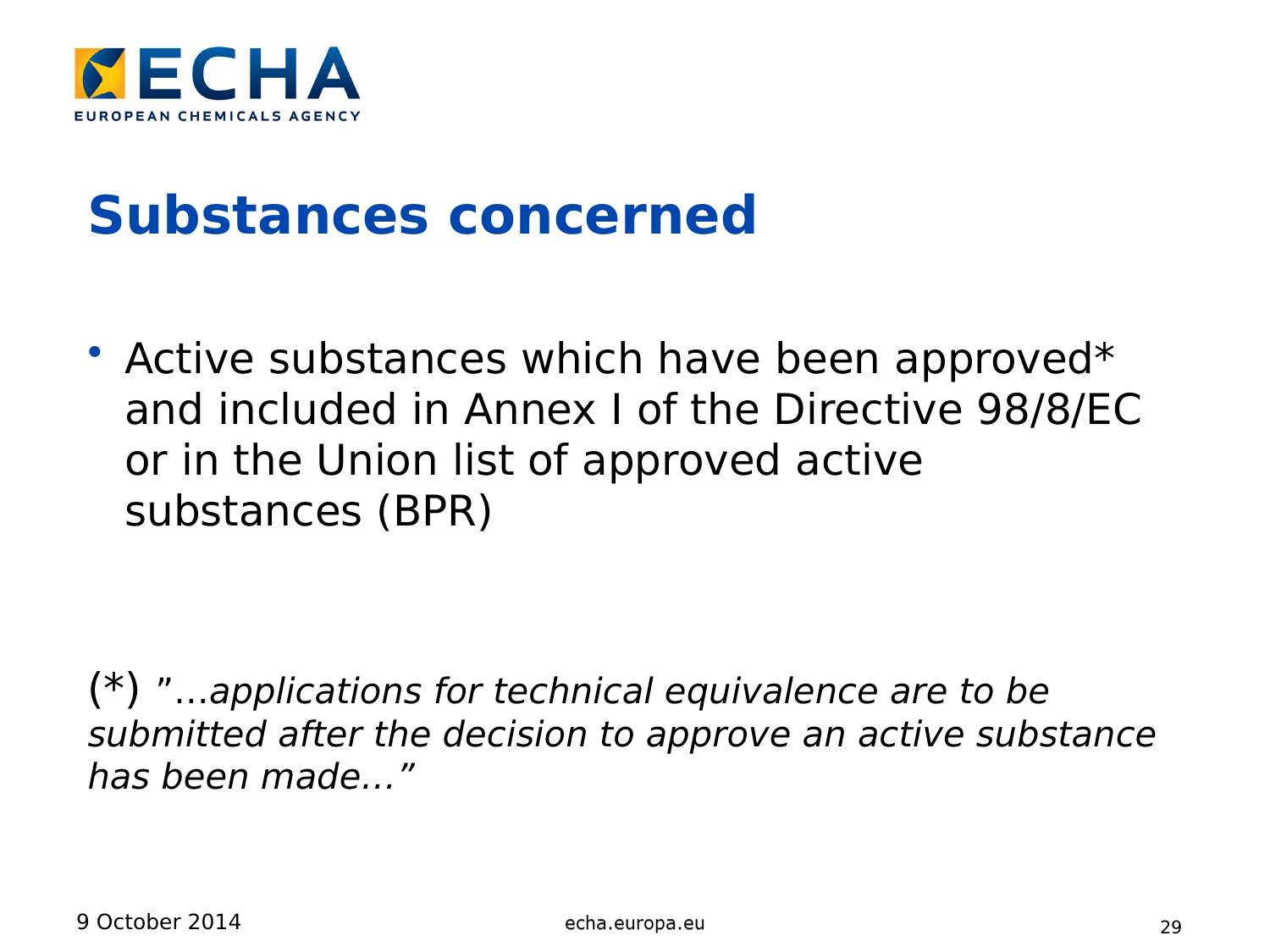

Substances concerned
Active substances which have been approved* and included in Annex I of the Directive 98/8/EC or in the Union list of approved active substances (BPR)

(*) ”…applications for technical equivalence are to be submitted after the decision to approve an active substance has been made…”

9 October 2014
29